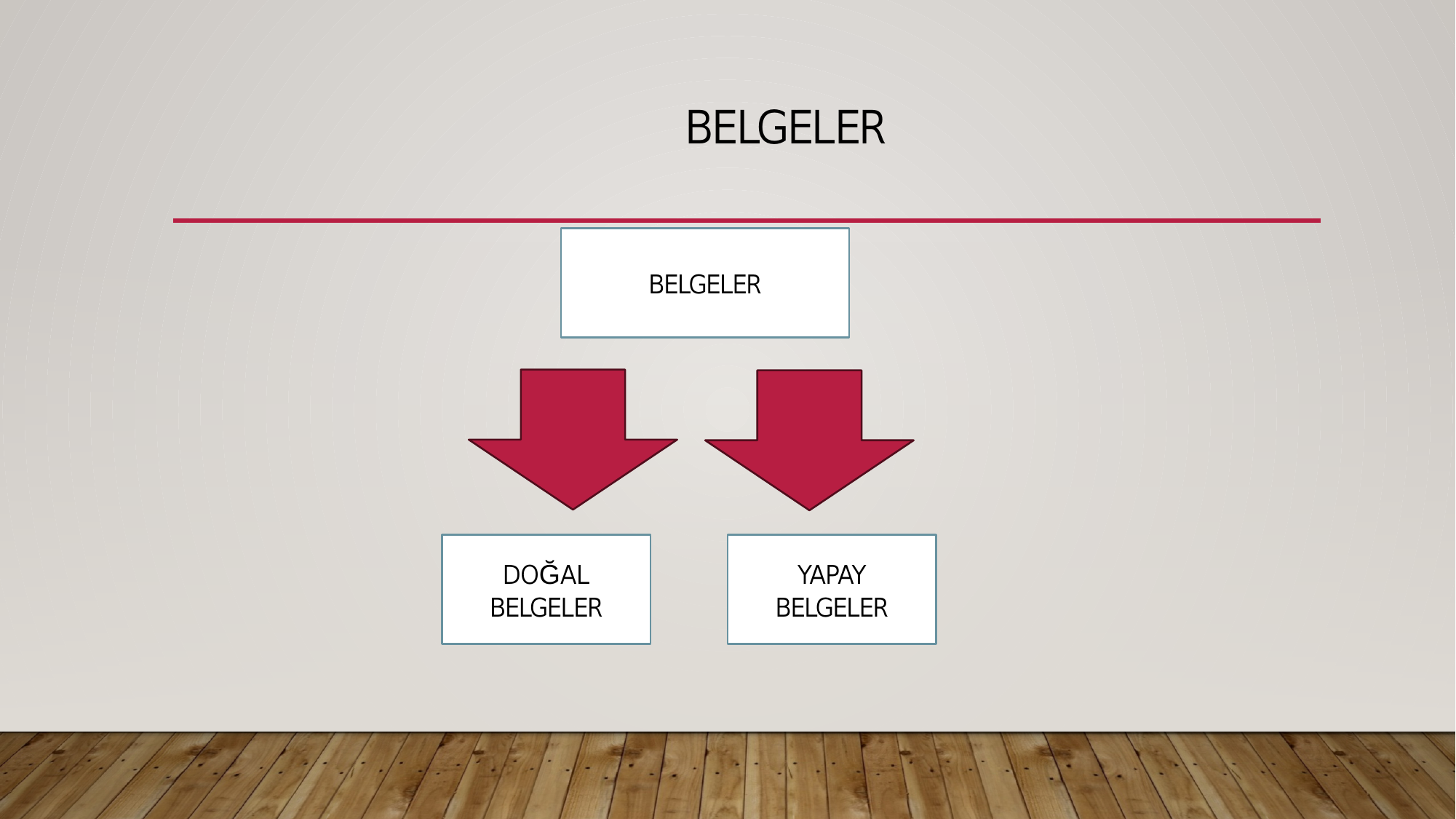

# BELGELER
BELGELER

DOĞAL BELGELER
YAPAY BELGELER